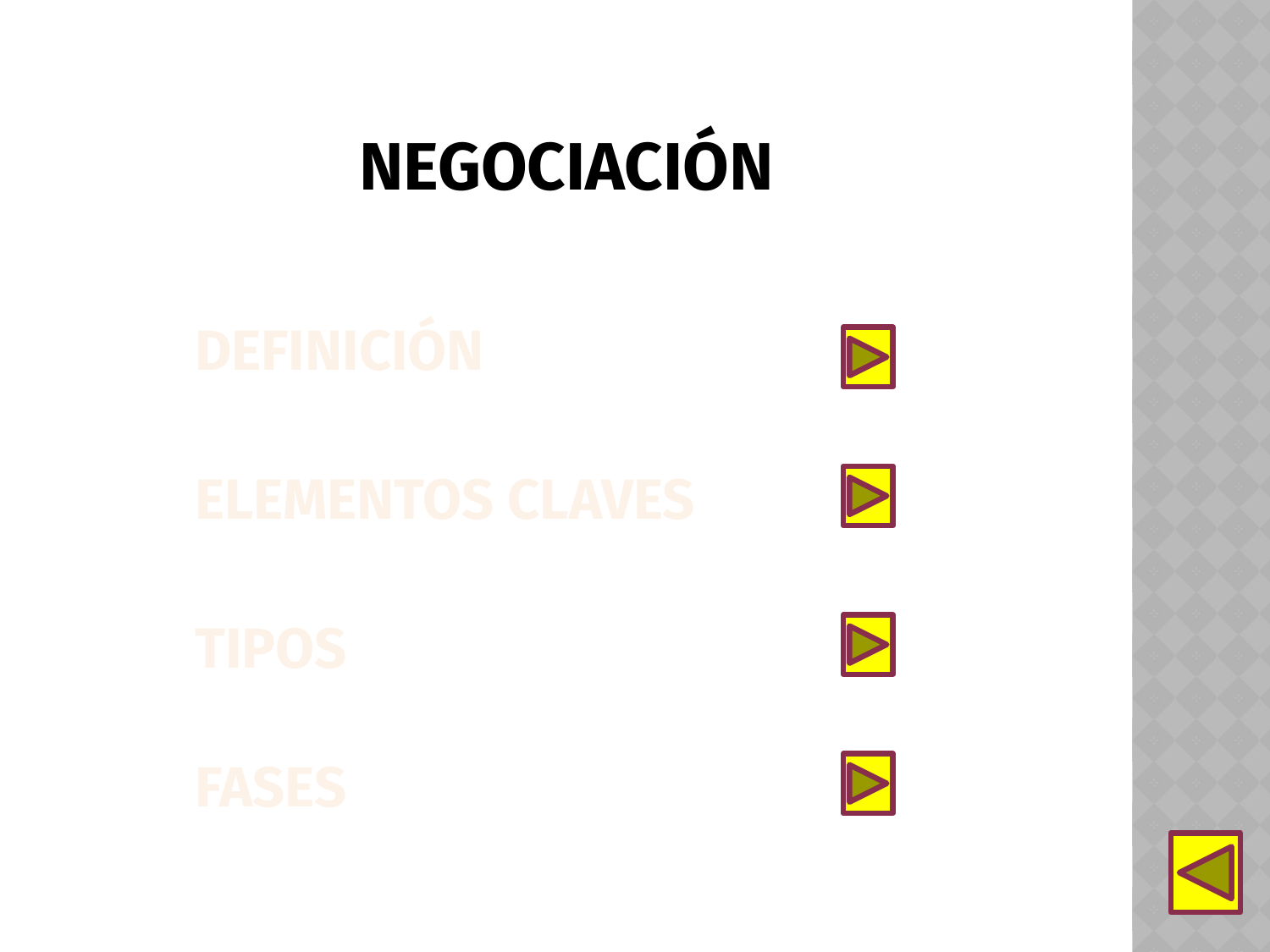

# NEGOCIACIÓN
DEFINICIÓN

ELEMENTOS CLAVES

Tipos

fases